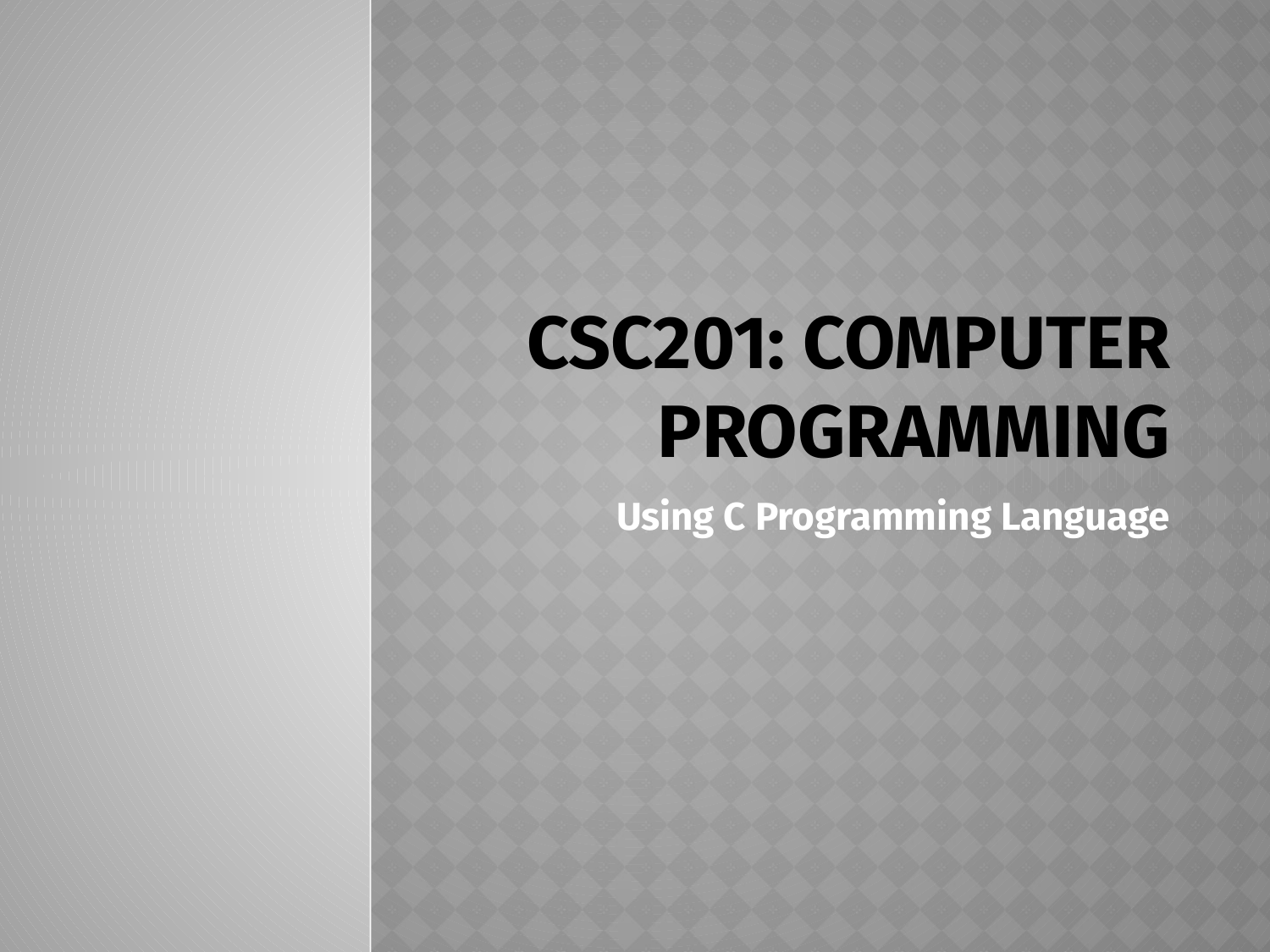

# CSC201: Computer Programming
Using C Programming Language